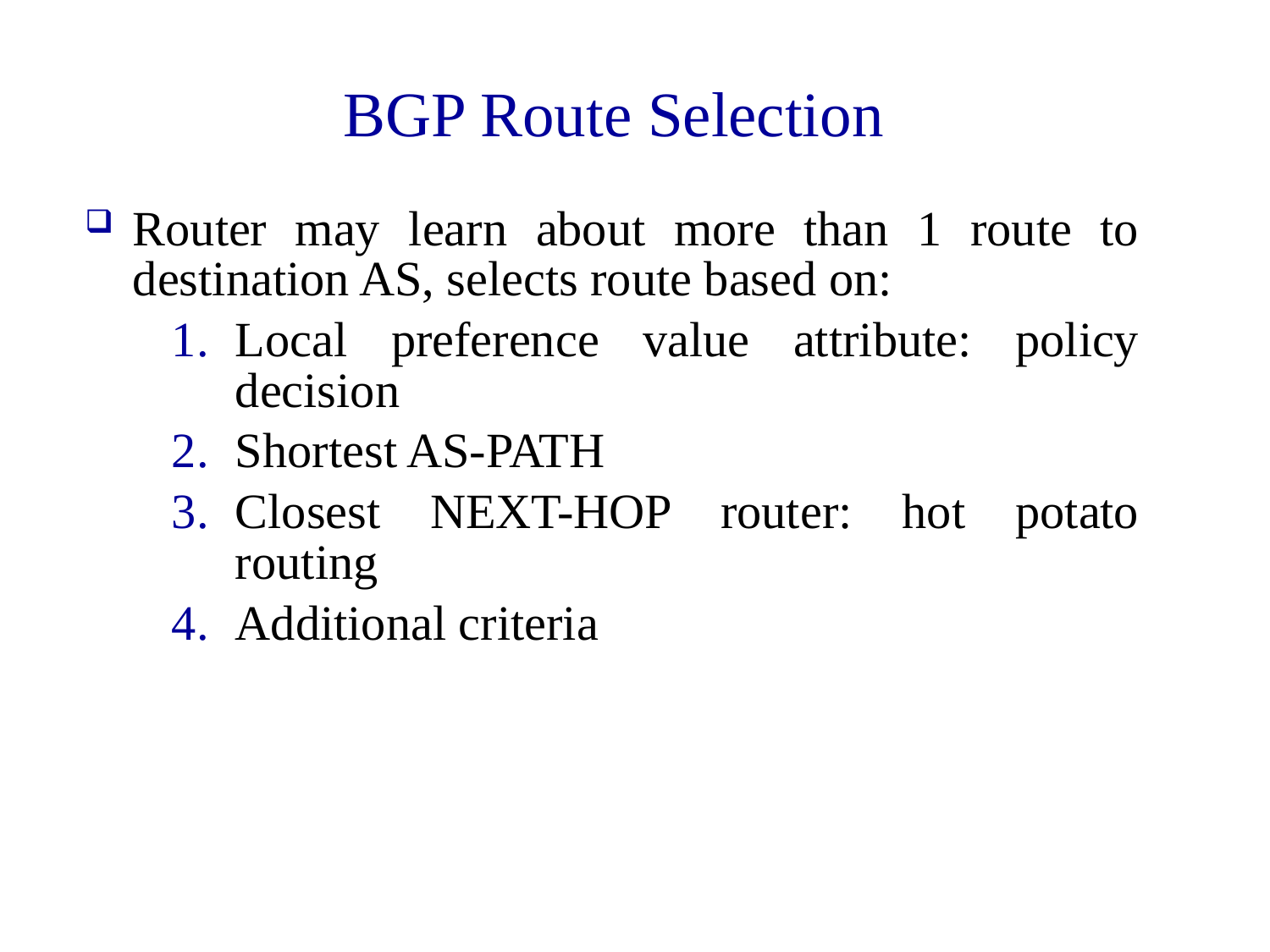

BGP Route Selection
Router may learn about more than 1 route to destination AS, selects route based on:
Local preference value attribute: policy decision
Shortest AS-PATH
Closest NEXT-HOP router: hot potato routing
Additional criteria